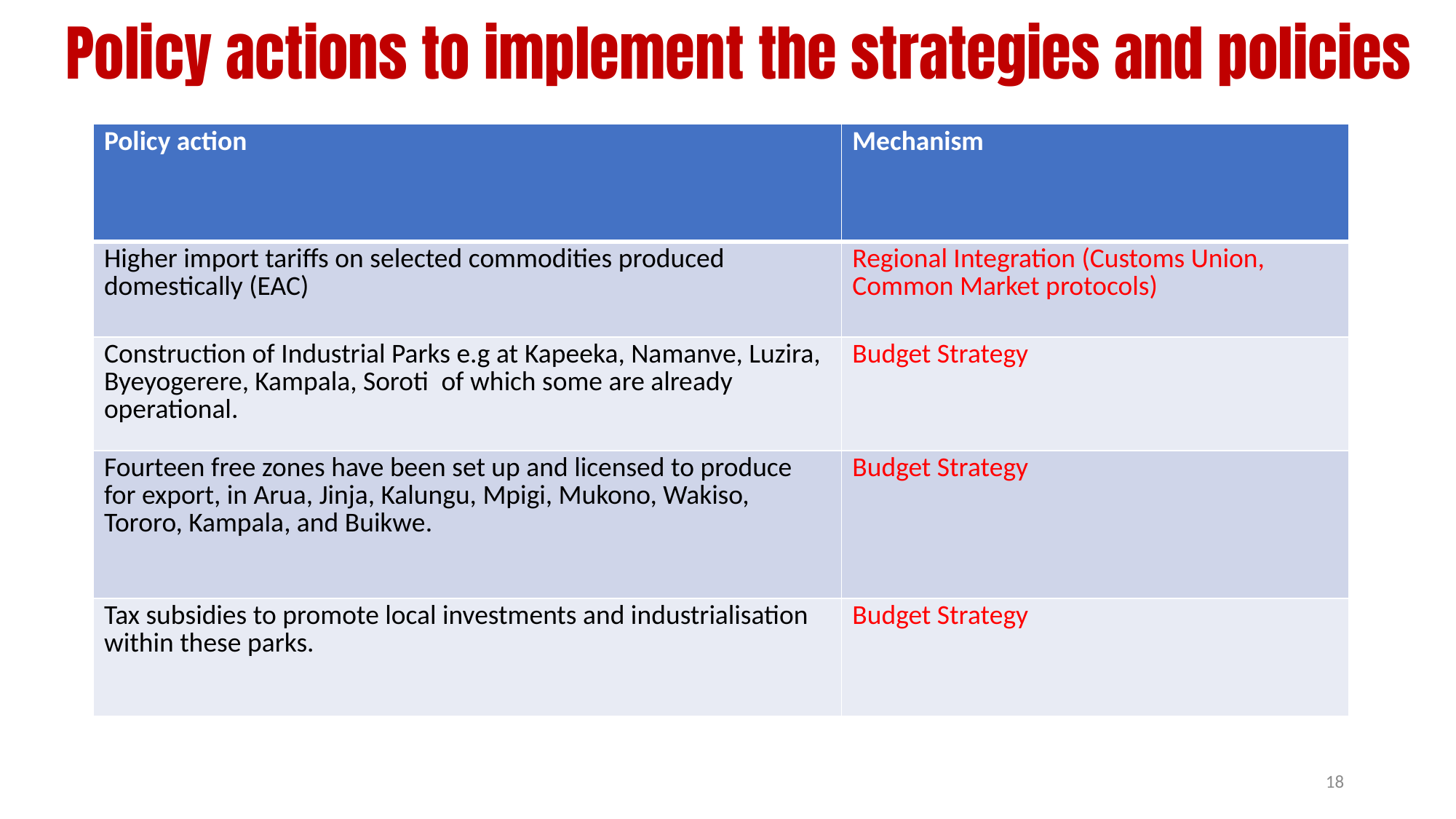

# Policy actions to implement the strategies and policies
| Policy action | Mechanism |
| --- | --- |
| Higher import tariffs on selected commodities produced domestically (EAC) | Regional Integration (Customs Union, Common Market protocols) |
| Construction of Industrial Parks e.g at Kapeeka, Namanve, Luzira, Byeyogerere, Kampala, Soroti of which some are already operational. | Budget Strategy |
| Fourteen free zones have been set up and licensed to produce for export, in Arua, Jinja, Kalungu, Mpigi, Mukono, Wakiso, Tororo, Kampala, and Buikwe. | Budget Strategy |
| Tax subsidies to promote local investments and industrialisation within these parks. | Budget Strategy |
18